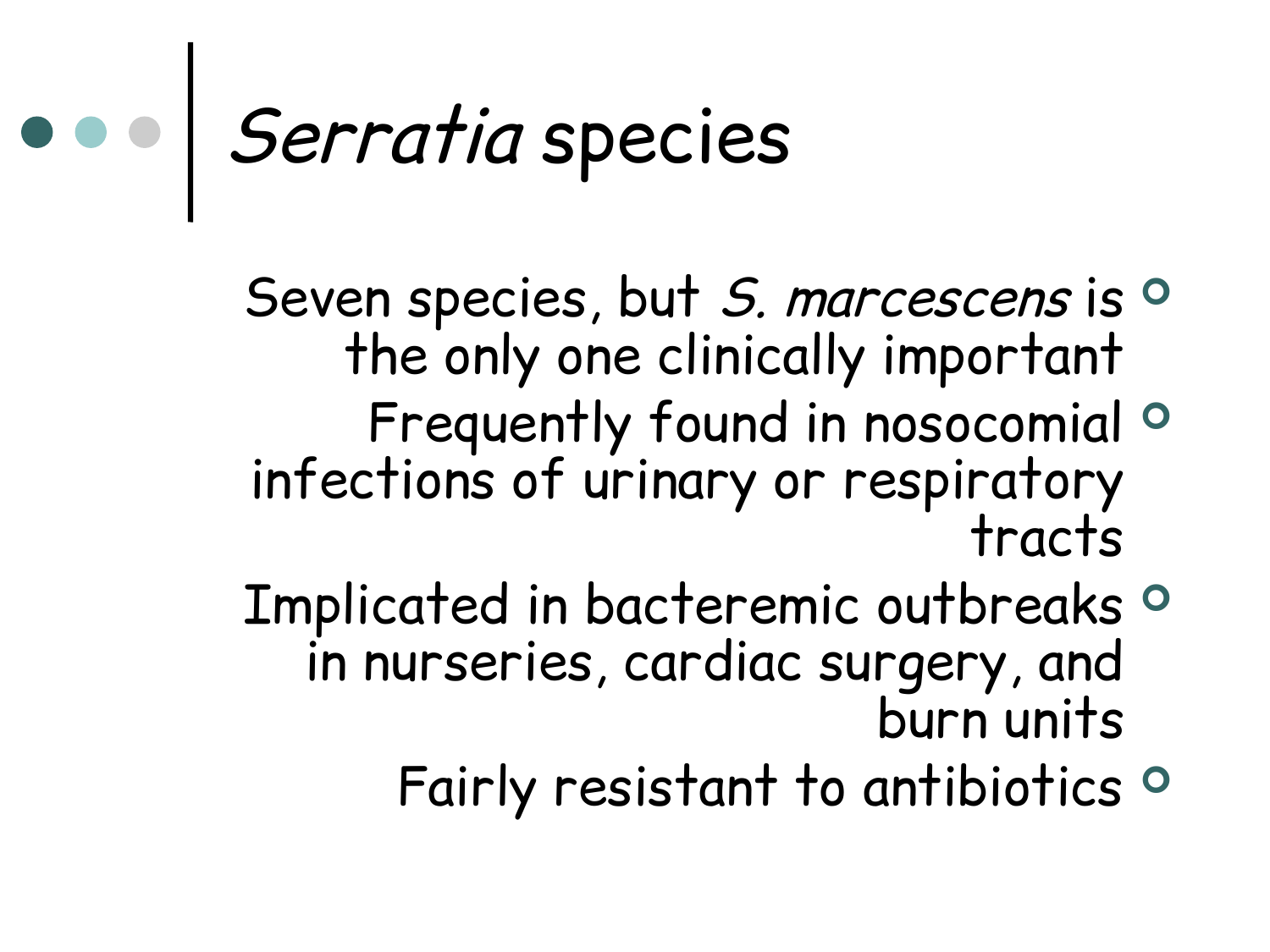

# Serratia species
Seven species, but S. marcescens is the only one clinically important
Frequently found in nosocomial infections of urinary or respiratory tracts
Implicated in bacteremic outbreaks in nurseries, cardiac surgery, and burn units
Fairly resistant to antibiotics